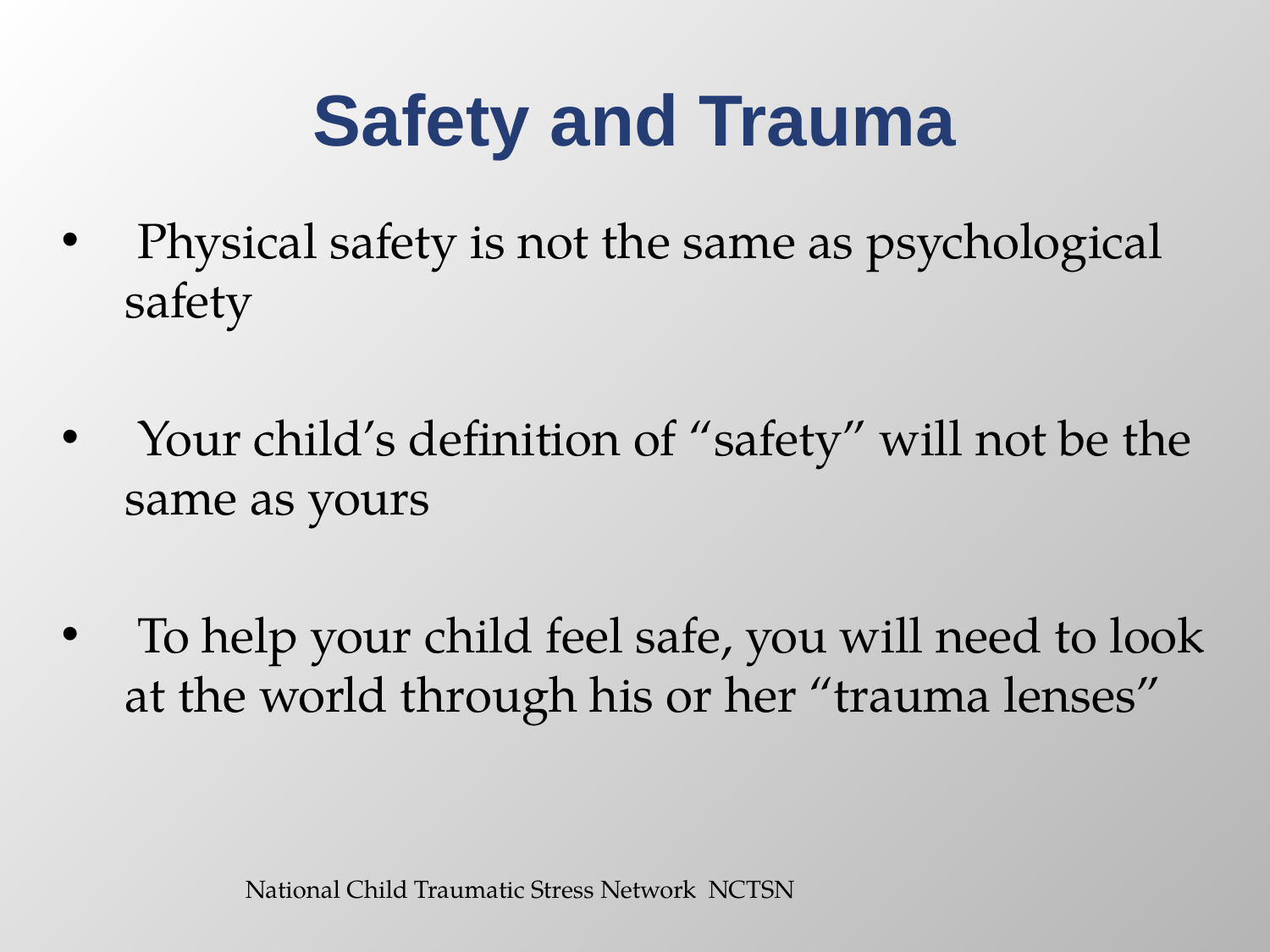

# Safety and Trauma
 Physical safety is not the same as psychological safety

 Your child’s definition of “safety” will not be the same as yours

 To help your child feel safe, you will need to look at the world through his or her “trauma lenses”
National Child Traumatic Stress Network  NCTSN